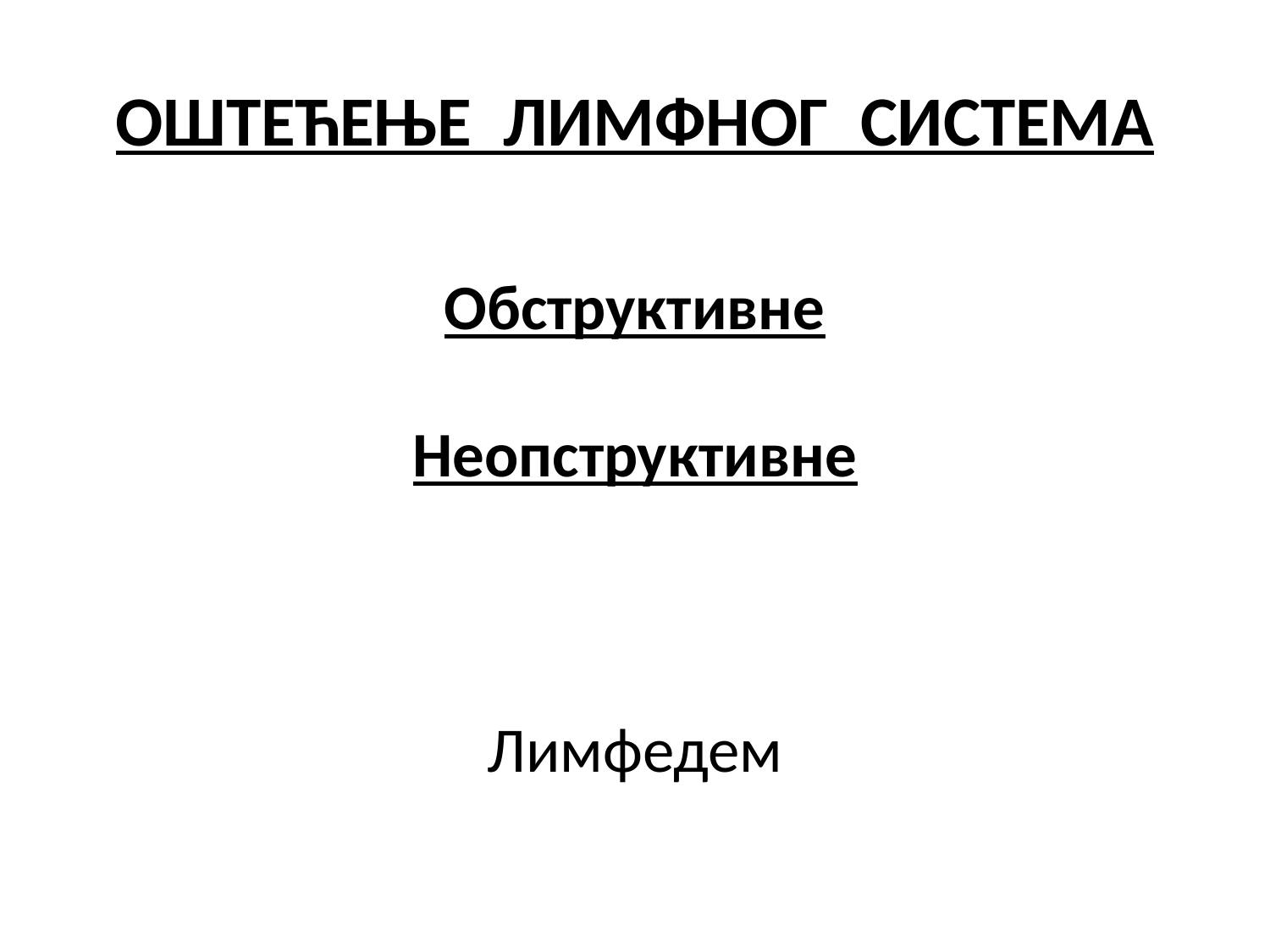

# ОШТЕЋЕЊЕ  ЛИМФНОГ  СИСТЕМА
Обструктивне

Неопструктивне

Лимфедем